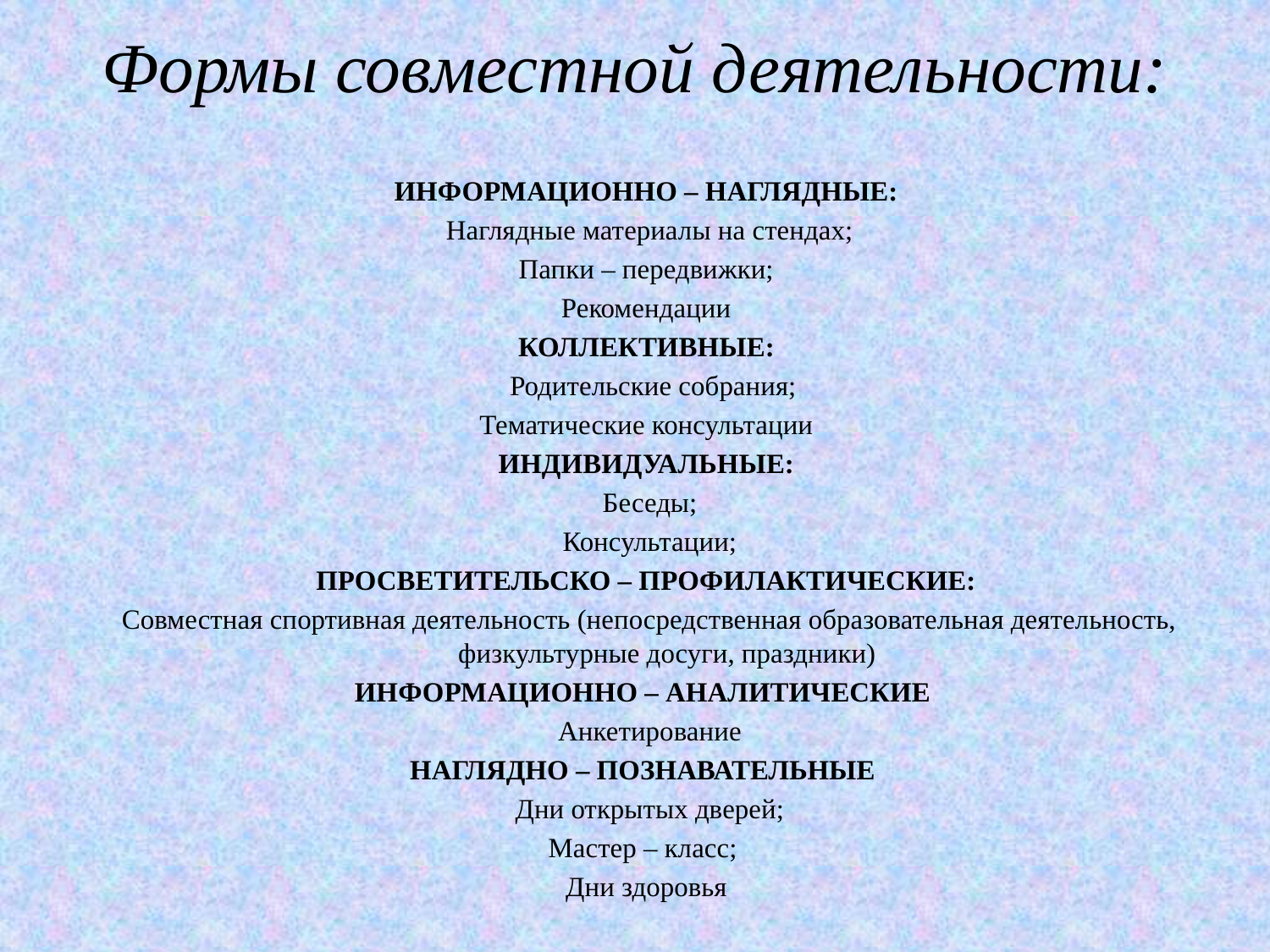

# Формы совместной деятельности:

ИНФОРМАЦИОННО – НАГЛЯДНЫЕ:
  Наглядные материалы на стендах;
 Папки – передвижки;
 Рекомендации
КОЛЛЕКТИВНЫЕ:
  Родительские собрания;
 Тематические консультации
ИНДИВИДУАЛЬНЫЕ:
 Беседы;
 Консультации;
ПРОСВЕТИТЕЛЬСКО – ПРОФИЛАКТИЧЕСКИЕ:
 Совместная спортивная деятельность (непосредственная образовательная деятельность, физкультурные досуги, праздники)
ИНФОРМАЦИОННО – АНАЛИТИЧЕСКИЕ
 Анкетирование
НАГЛЯДНО – ПОЗНАВАТЕЛЬНЫЕ
  Дни открытых дверей;
Мастер – класс;
 Дни здоровья